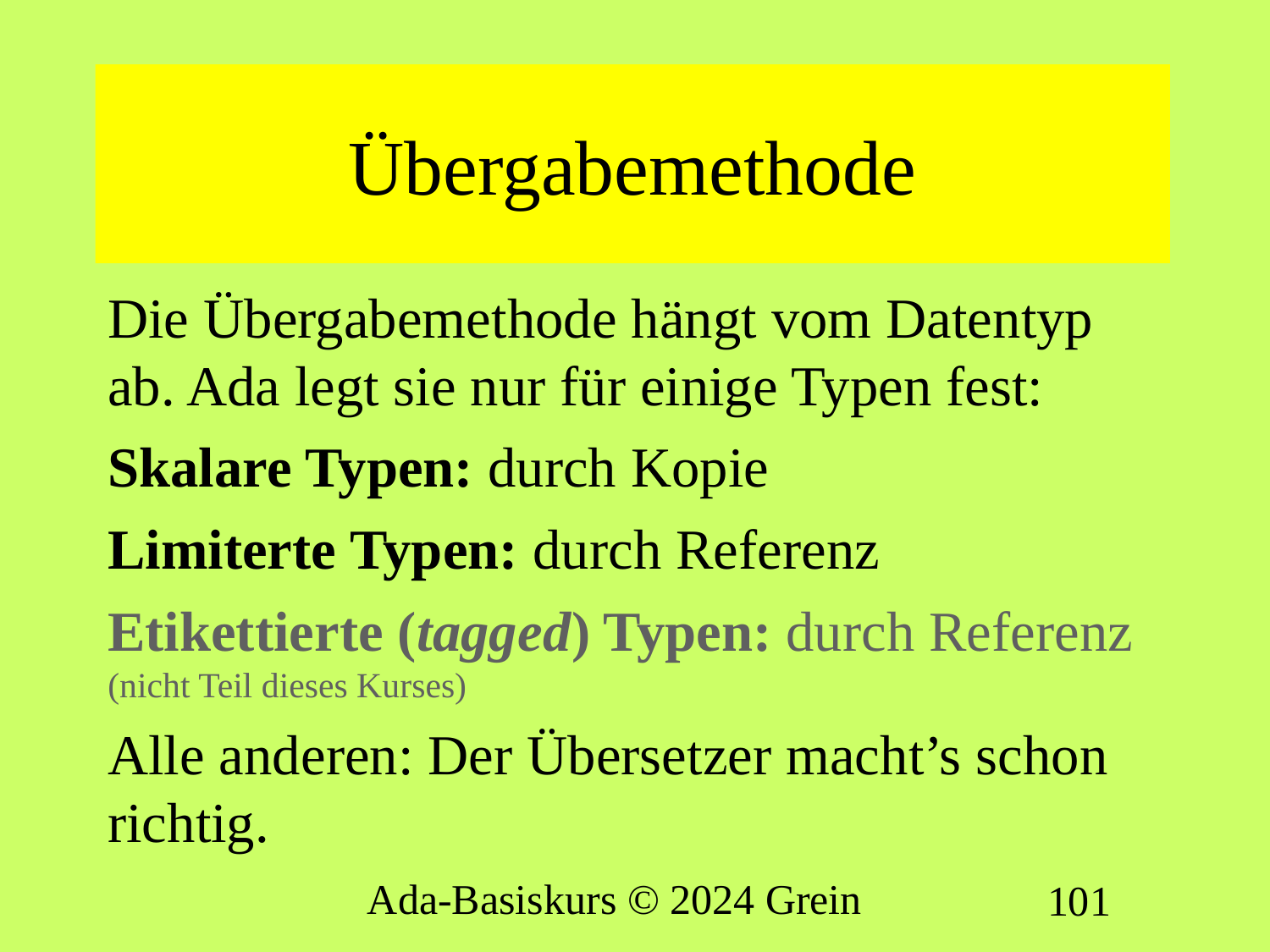

# Übergabemethode
Die Übergabemethode hängt vom Datentyp ab. Ada legt sie nur für einige Typen fest:
Skalare Typen: durch Kopie
Limiterte Typen: durch Referenz
Etikettierte (tagged) Typen: durch Referenz (nicht Teil dieses Kurses)
Alle anderen: Der Übersetzer macht’s schon richtig.
Ada-Basiskurs © 2024 Grein
101